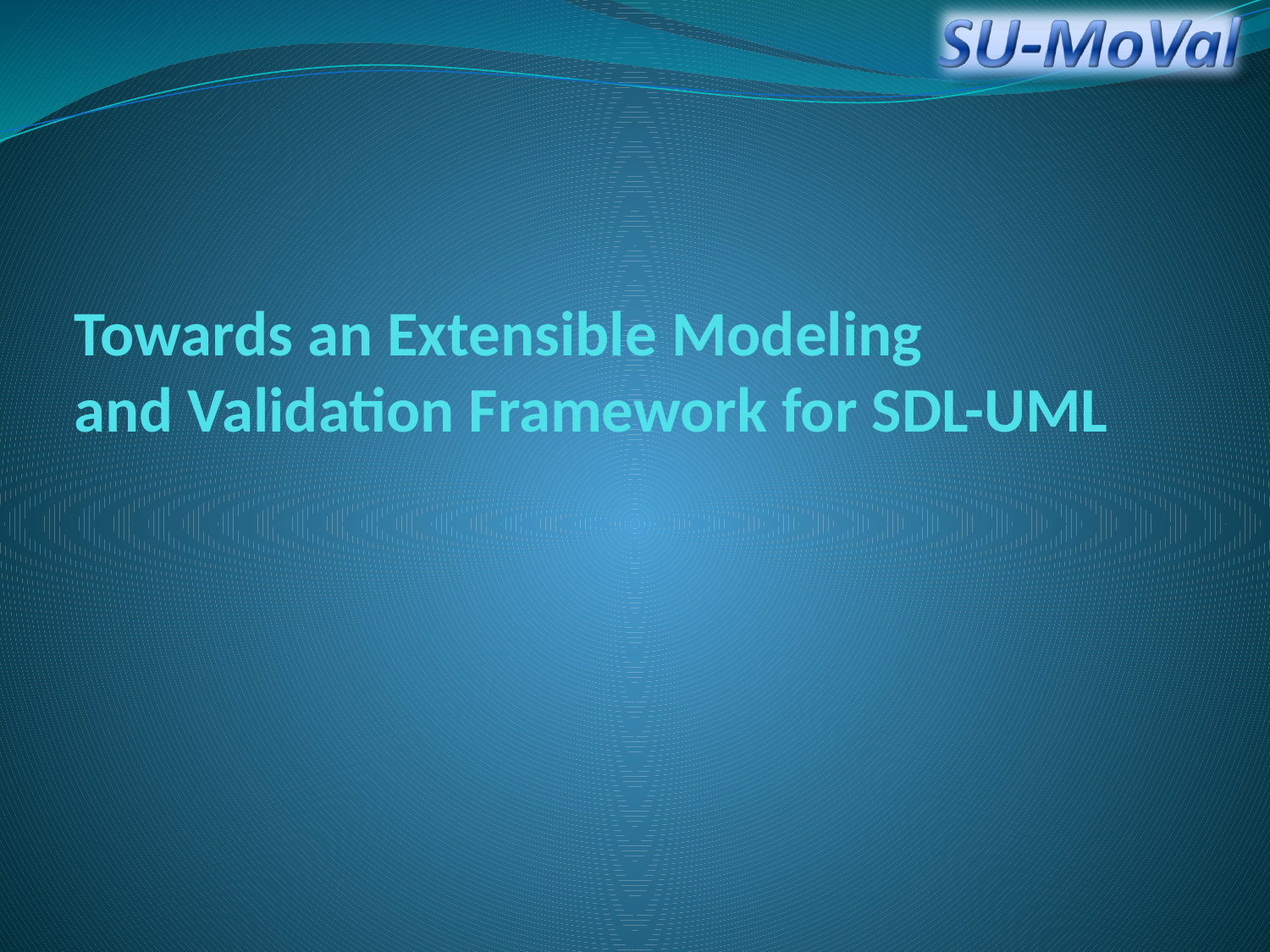

# Towards an Extensible Modeling and Validation Framework for SDL-UML